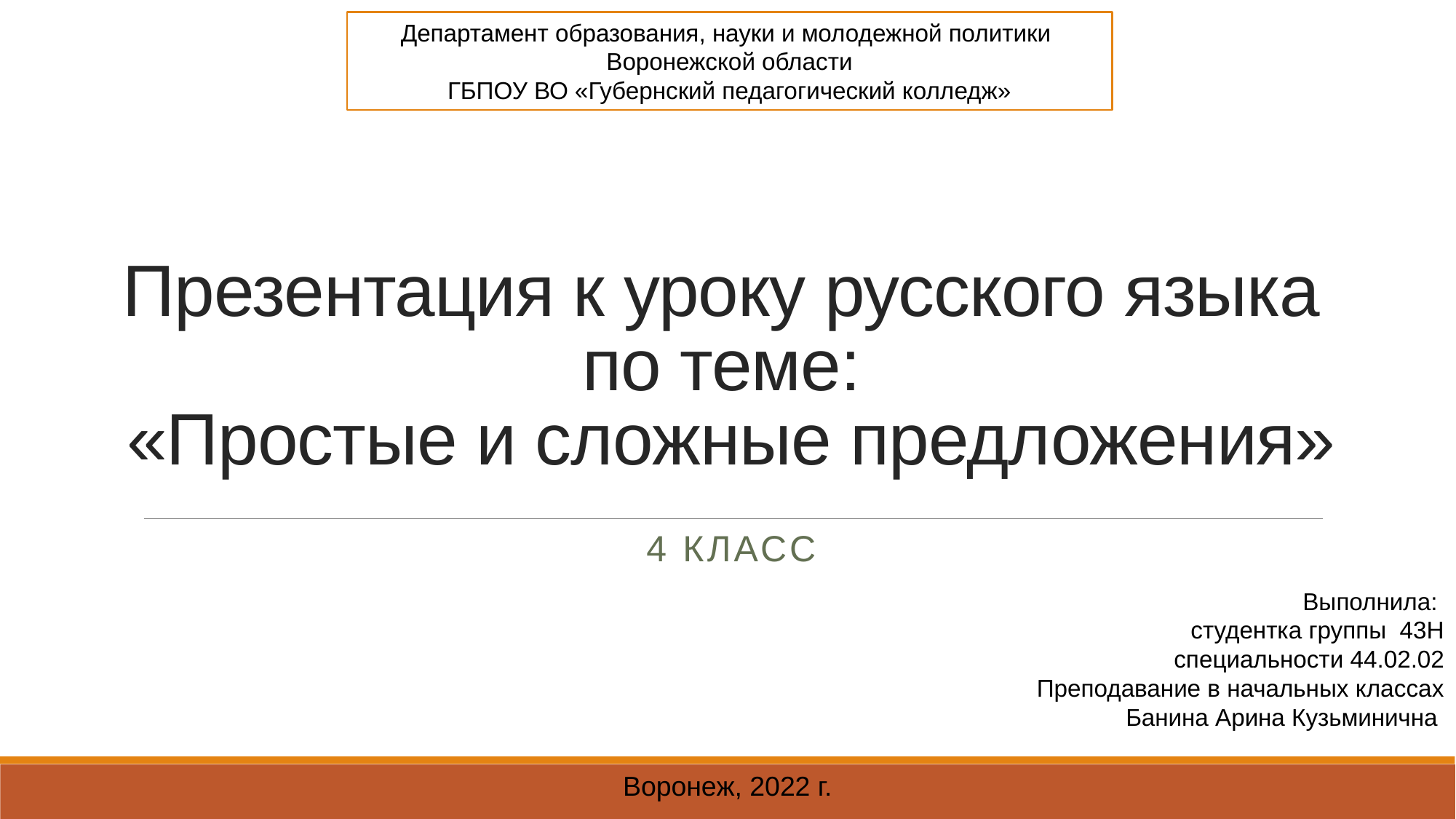

Департамент образования, науки и молодежной политики
Воронежской области
ГБПОУ ВО «Губернский педагогический колледж»
# Презентация к уроку русского языка по теме: «Простые и сложные предложения»
4 класс
Выполнила:
студентка группы  43Н
специальности 44.02.02
Преподавание в начальных классах
Банина Арина Кузьминична
Воронеж, 2022 г.